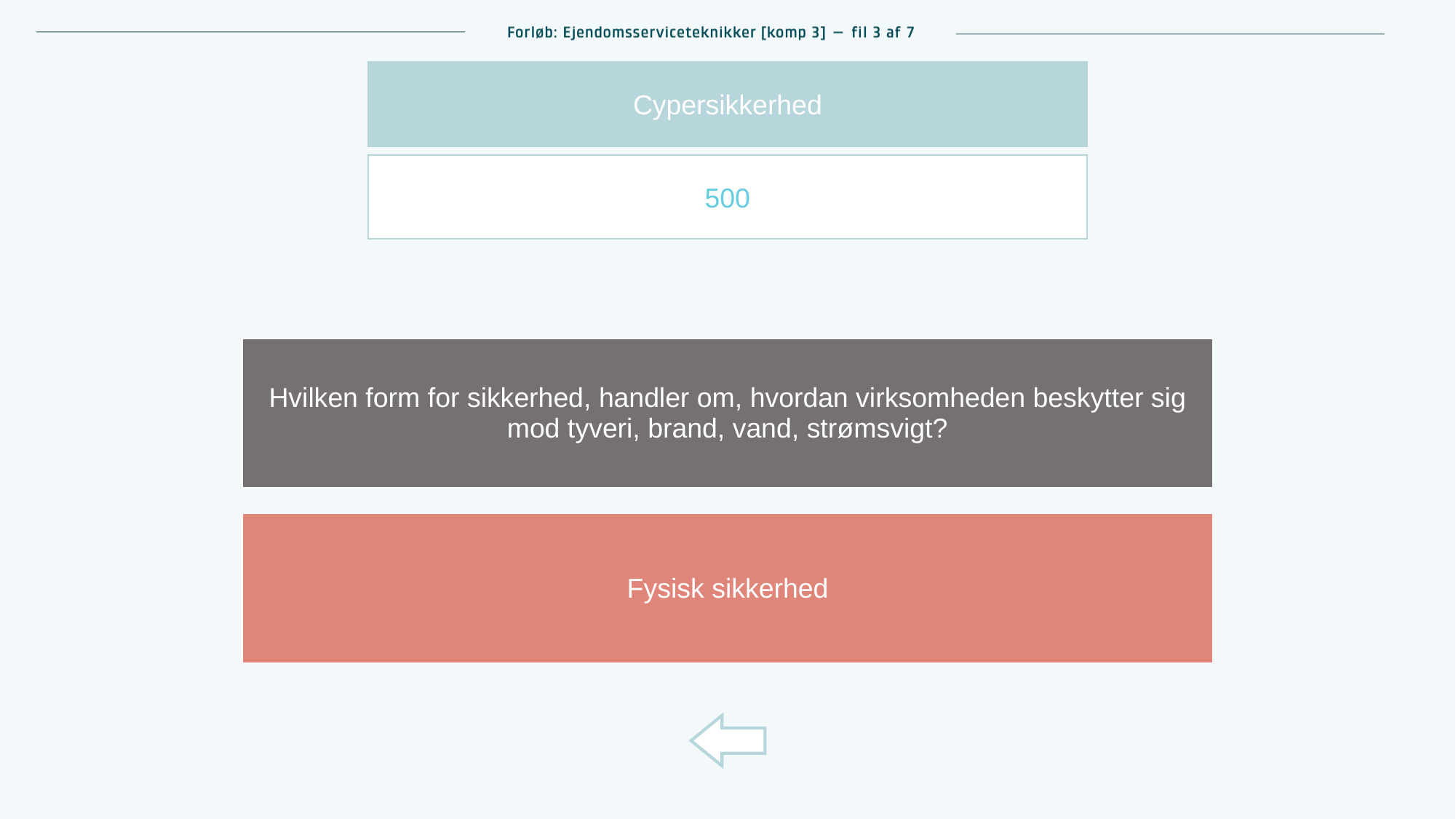

Cypersikkerhed

500
| Hvilken form for sikkerhed, handler om, hvordan virksomheden  beskytter sig mod tyveri, brand, vand, strømsvigt? |
| --- |
| Fysisk sikkerhed |
| --- |

7